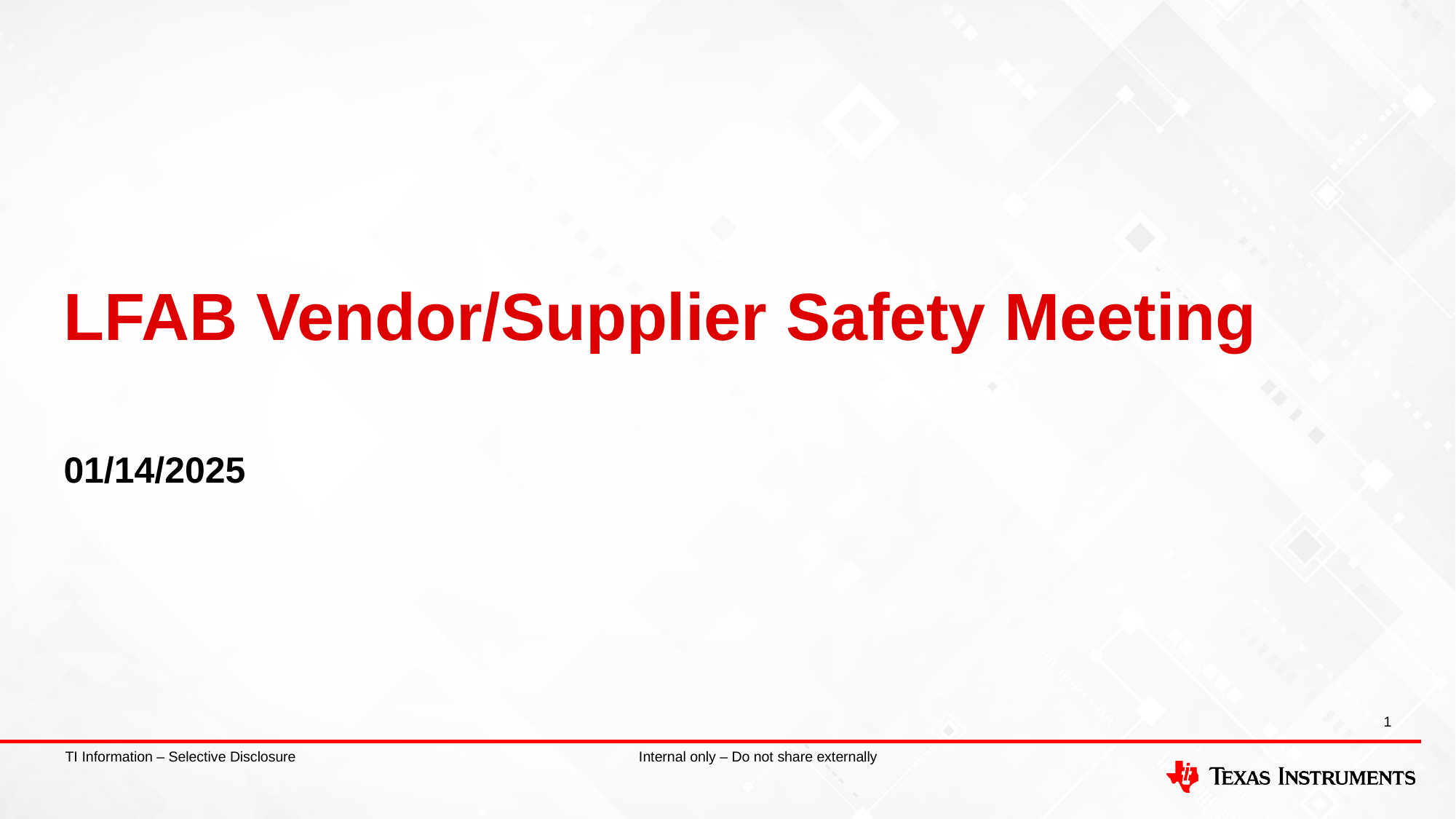

# LFAB Vendor/Supplier Safety Meeting
01/14/2025

1